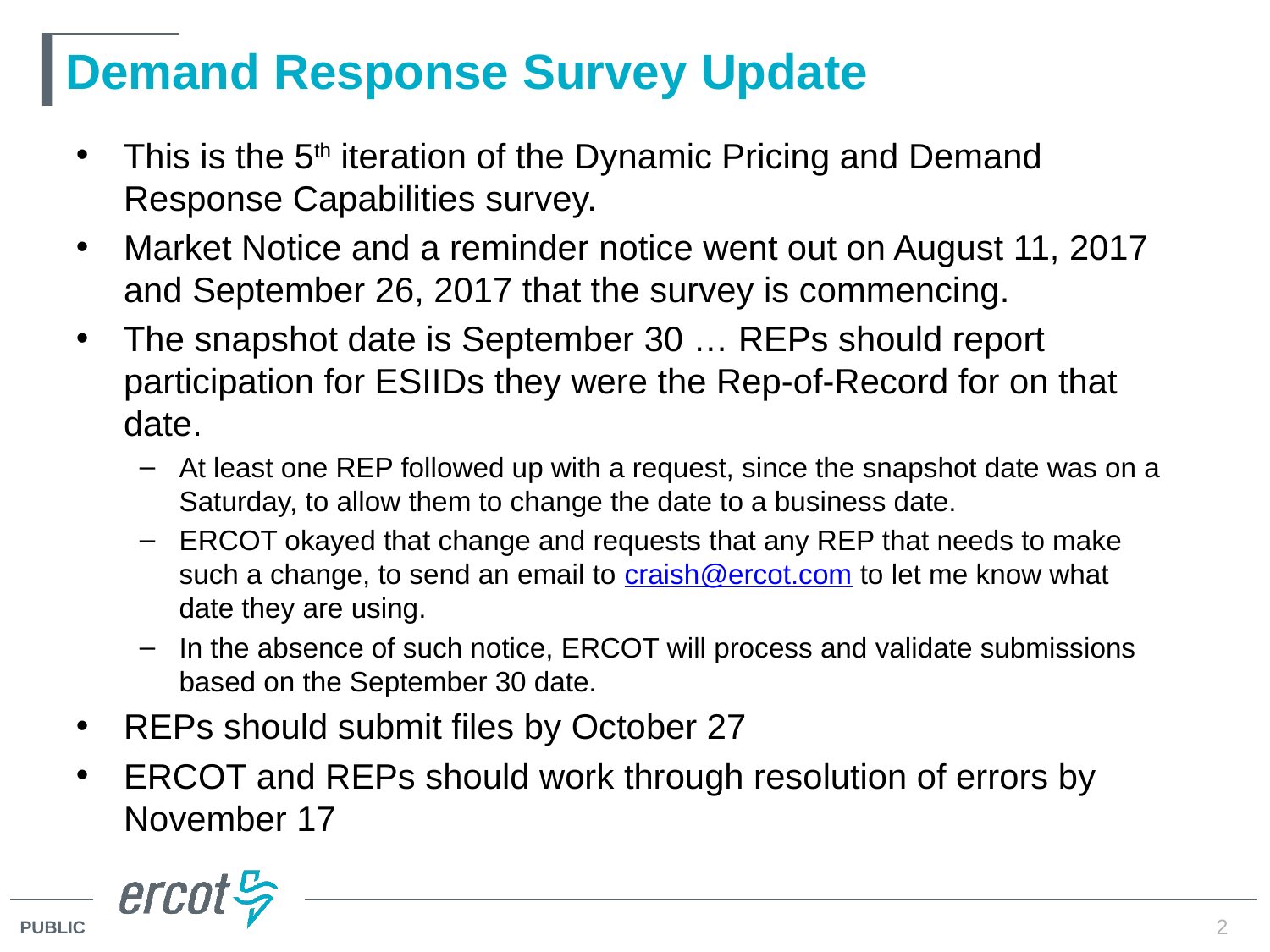

# Demand Response Survey Update
This is the 5th iteration of the Dynamic Pricing and Demand Response Capabilities survey.
Market Notice and a reminder notice went out on August 11, 2017 and September 26, 2017 that the survey is commencing.
The snapshot date is September 30 … REPs should report participation for ESIIDs they were the Rep-of-Record for on that date.
At least one REP followed up with a request, since the snapshot date was on a Saturday, to allow them to change the date to a business date.
ERCOT okayed that change and requests that any REP that needs to make such a change, to send an email to craish@ercot.com to let me know what date they are using.
In the absence of such notice, ERCOT will process and validate submissions based on the September 30 date.
REPs should submit files by October 27
ERCOT and REPs should work through resolution of errors by November 17
2